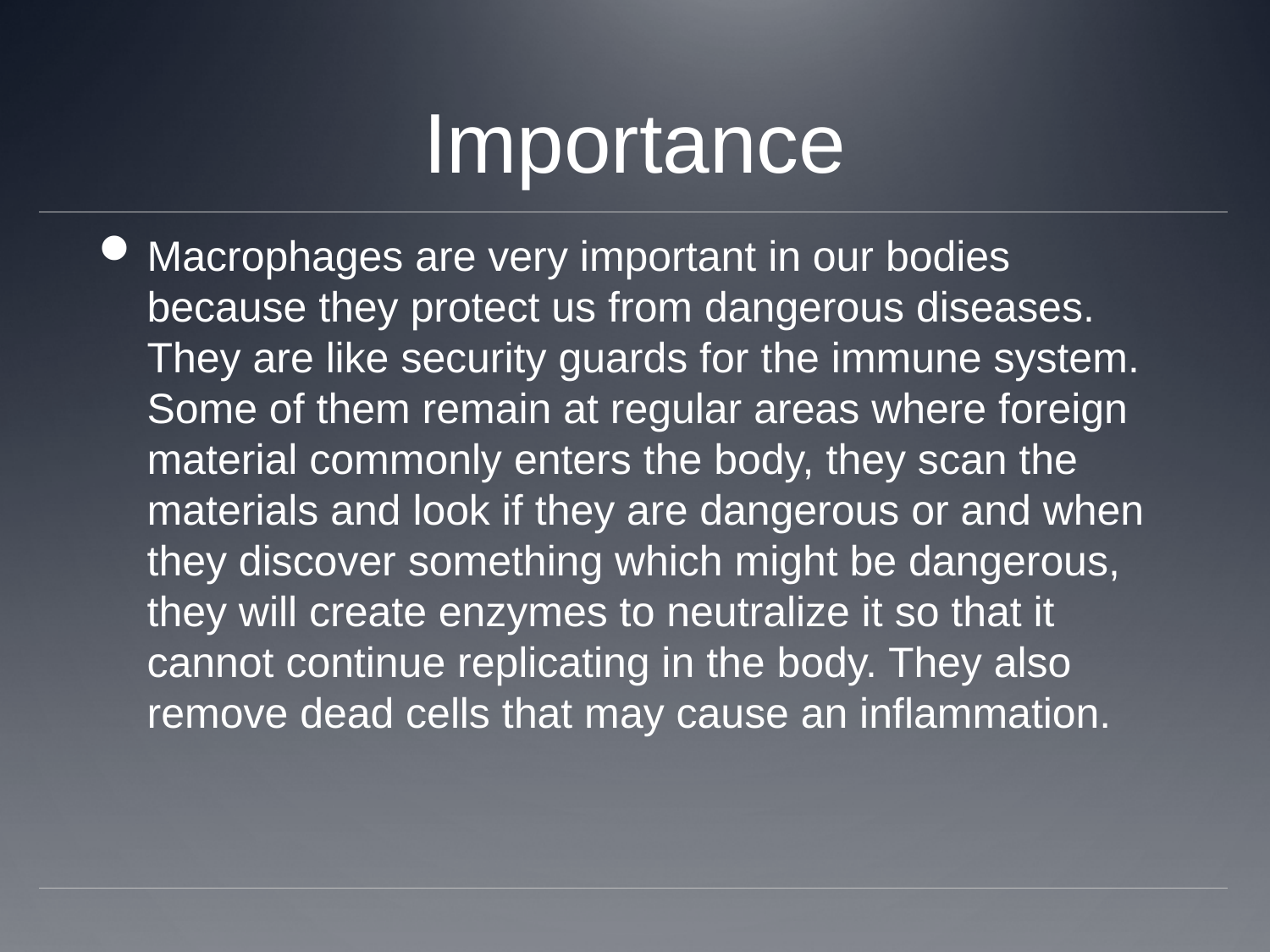

# Importance
Macrophages are very important in our bodies because they protect us from dangerous diseases. They are like security guards for the immune system. Some of them remain at regular areas where foreign material commonly enters the body, they scan the materials and look if they are dangerous or and when they discover something which might be dangerous, they will create enzymes to neutralize it so that it cannot continue replicating in the body. They also remove dead cells that may cause an inflammation.